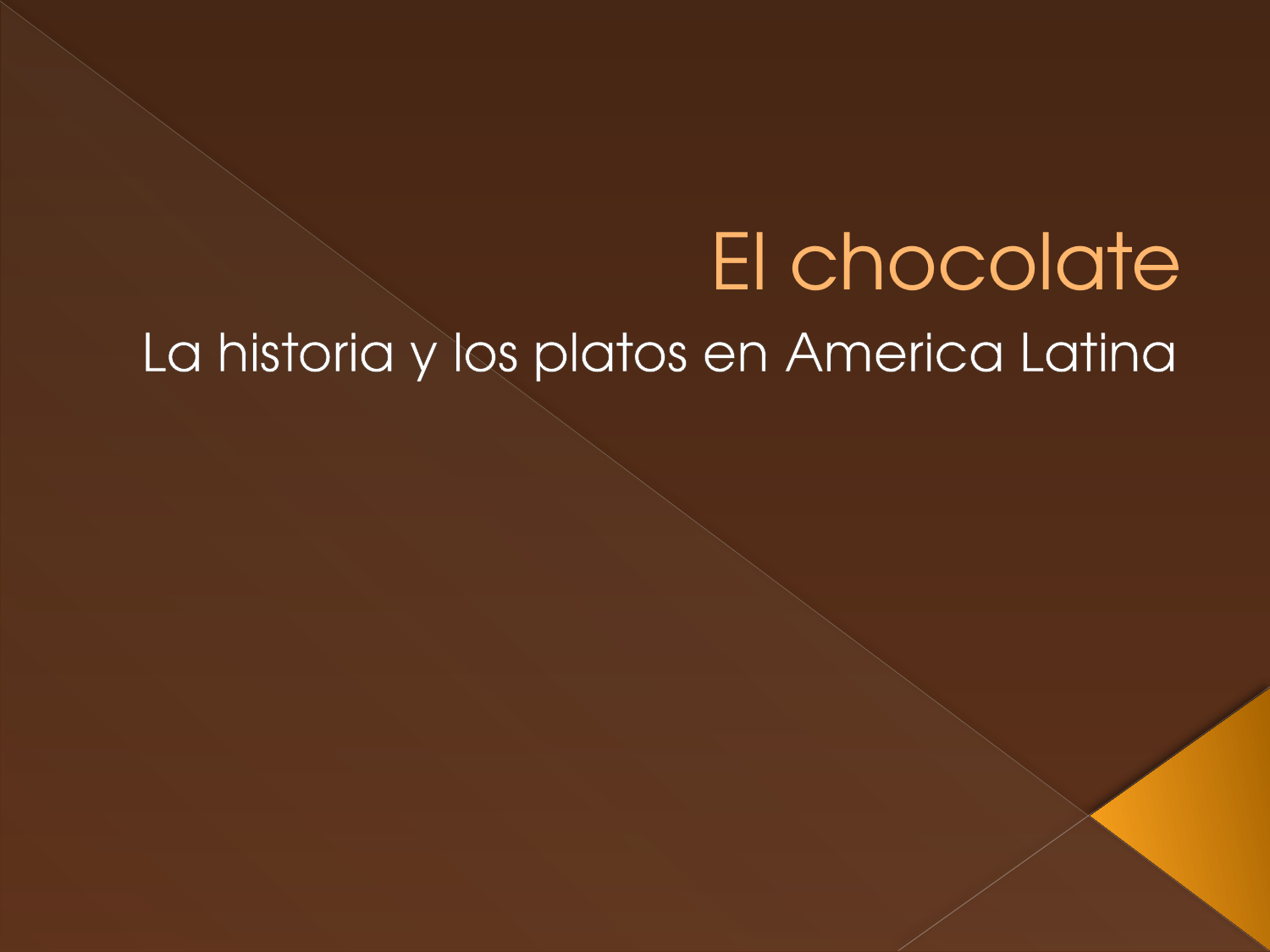

# El chocolate
La historia y los platos en America Latina